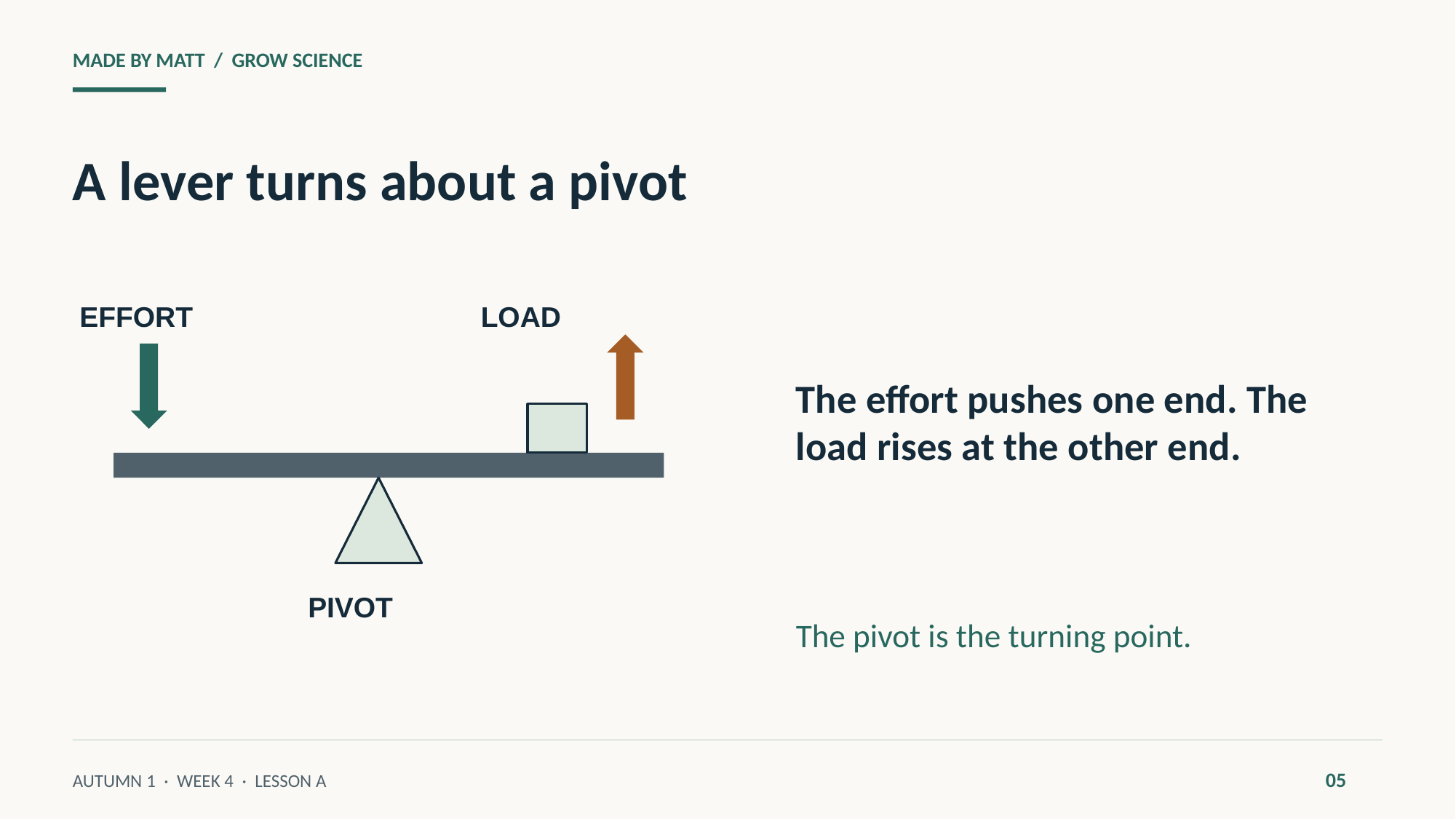

MADE BY MATT  /  GROW SCIENCE

A lever turns about a pivot
EFFORT
LOAD
The effort pushes one end. The load rises at the other end.

The pivot is the turning point.
PIVOT

05
AUTUMN 1  ·  WEEK 4  ·  LESSON A